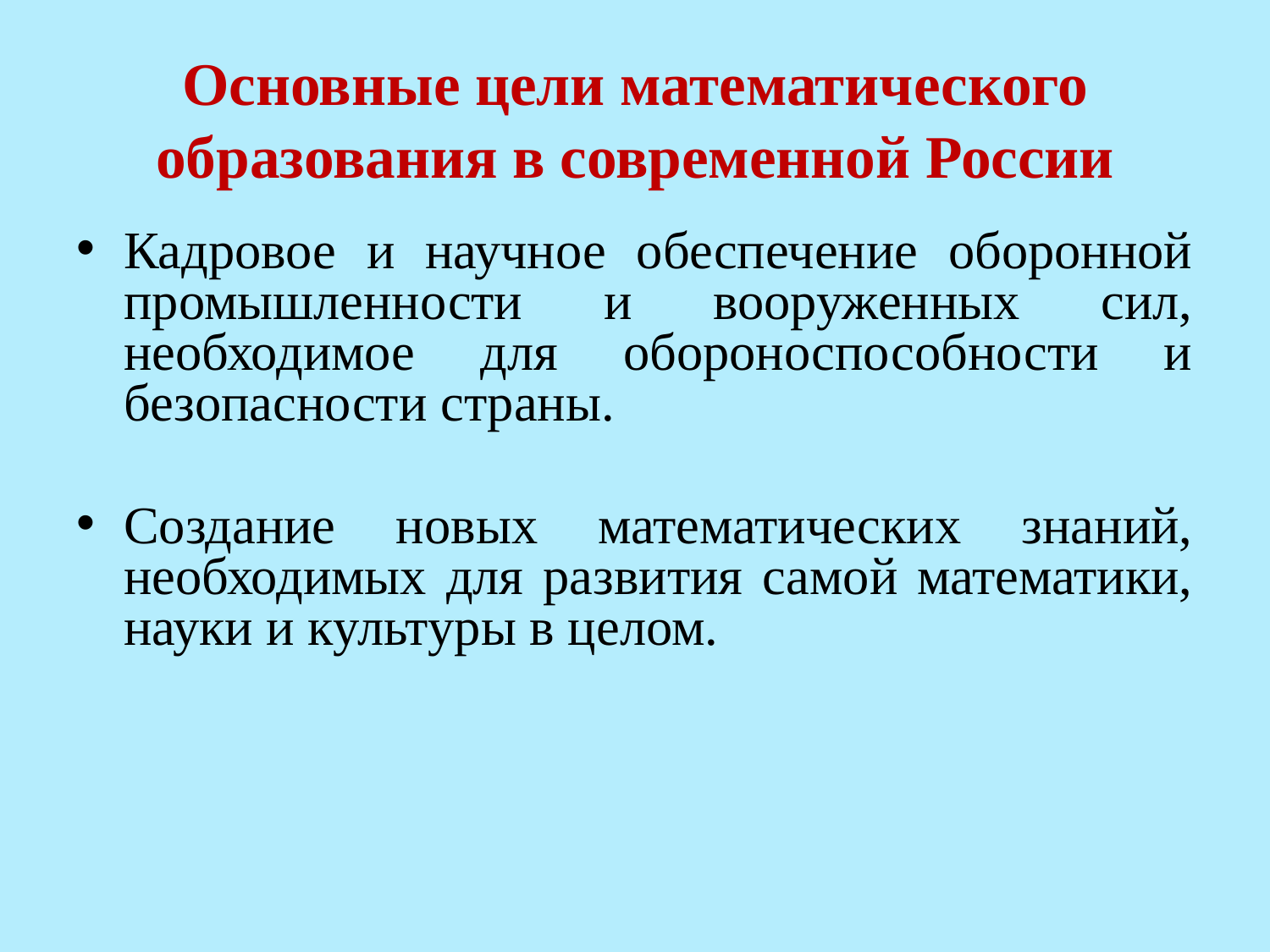

# Основные цели математического образования в современной России
Кадровое и научное обеспечение оборонной промышленности и вооруженных сил, необходимое для обороноспособности и безопасности страны.

Создание новых математических знаний, необходимых для развития самой математики, науки и культуры в целом.